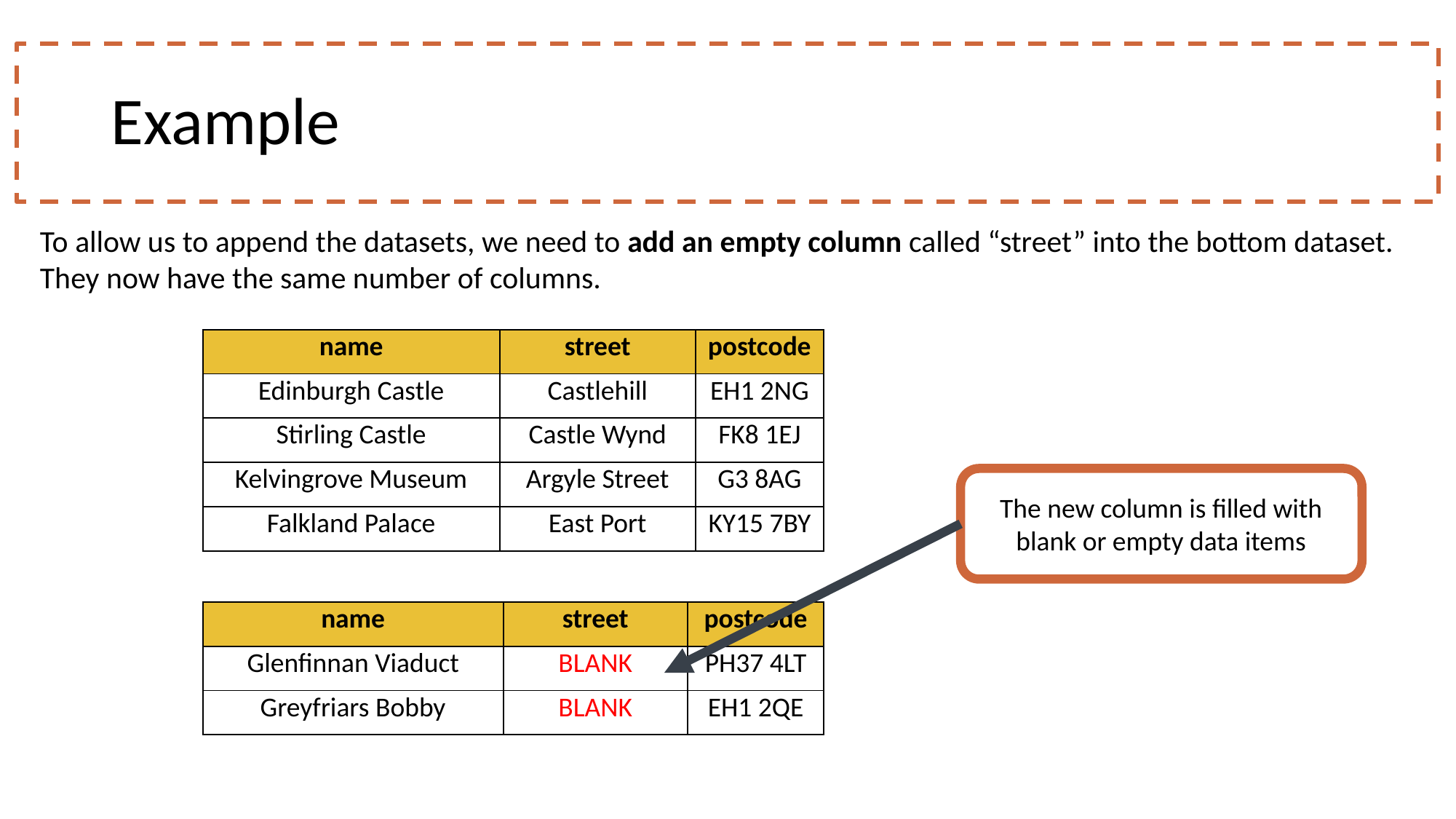

# Example
To allow us to append the datasets, we need to add an empty column called “street” into the bottom dataset.
They now have the same number of columns.
| name | street | postcode |
| --- | --- | --- |
| Edinburgh Castle | Castlehill | EH1 2NG |
| Stirling Castle | Castle Wynd | FK8 1EJ |
| Kelvingrove Museum | Argyle Street | G3 8AG |
| Falkland Palace | East Port | KY15 7BY |
The new column is filled with blank or empty data items
| name | street | postcode |
| --- | --- | --- |
| Glenfinnan Viaduct | BLANK | PH37 4LT |
| Greyfriars Bobby | BLANK | EH1 2QE |